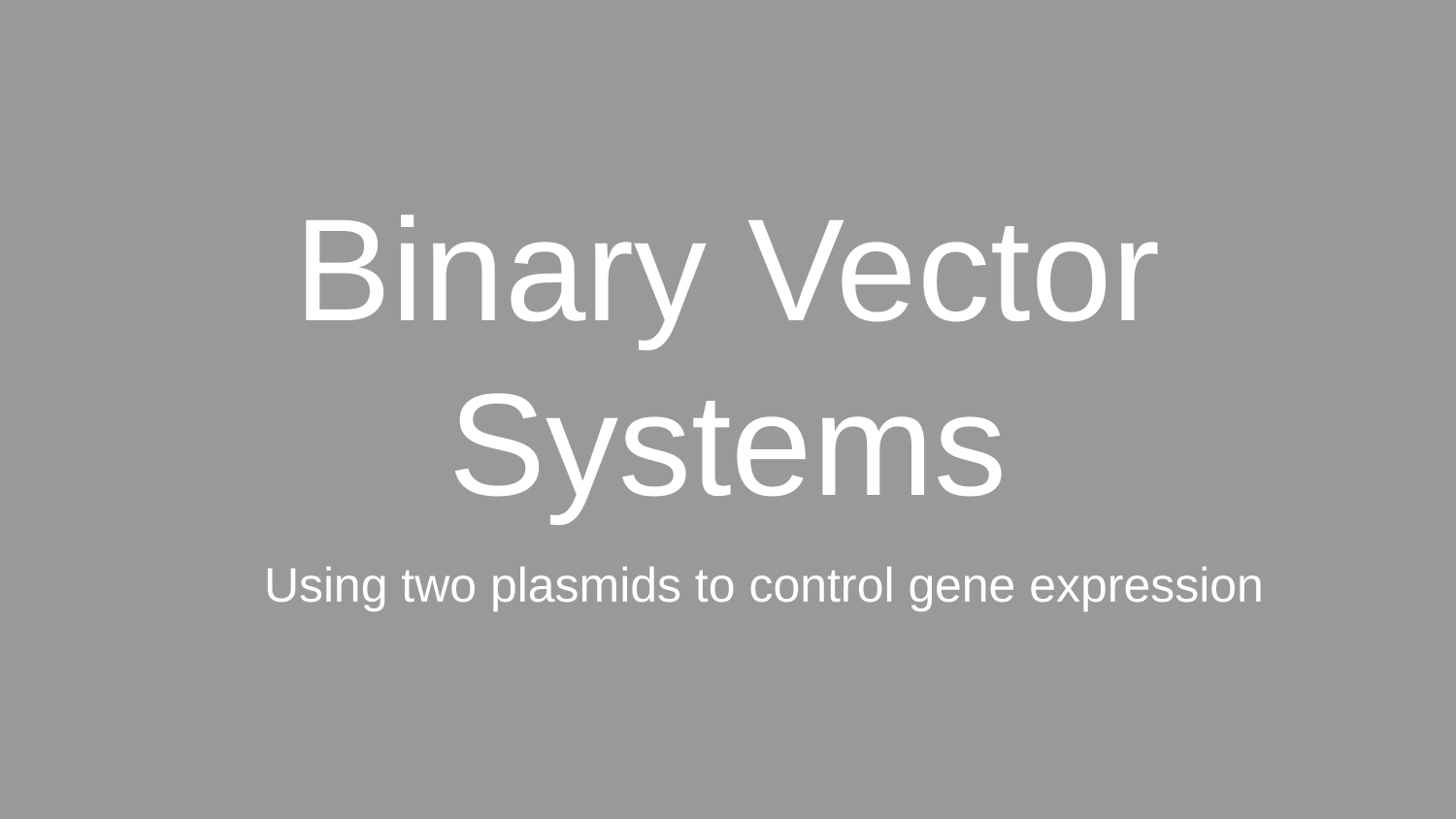

Binary Vector Systems
Using two plasmids to control gene expression